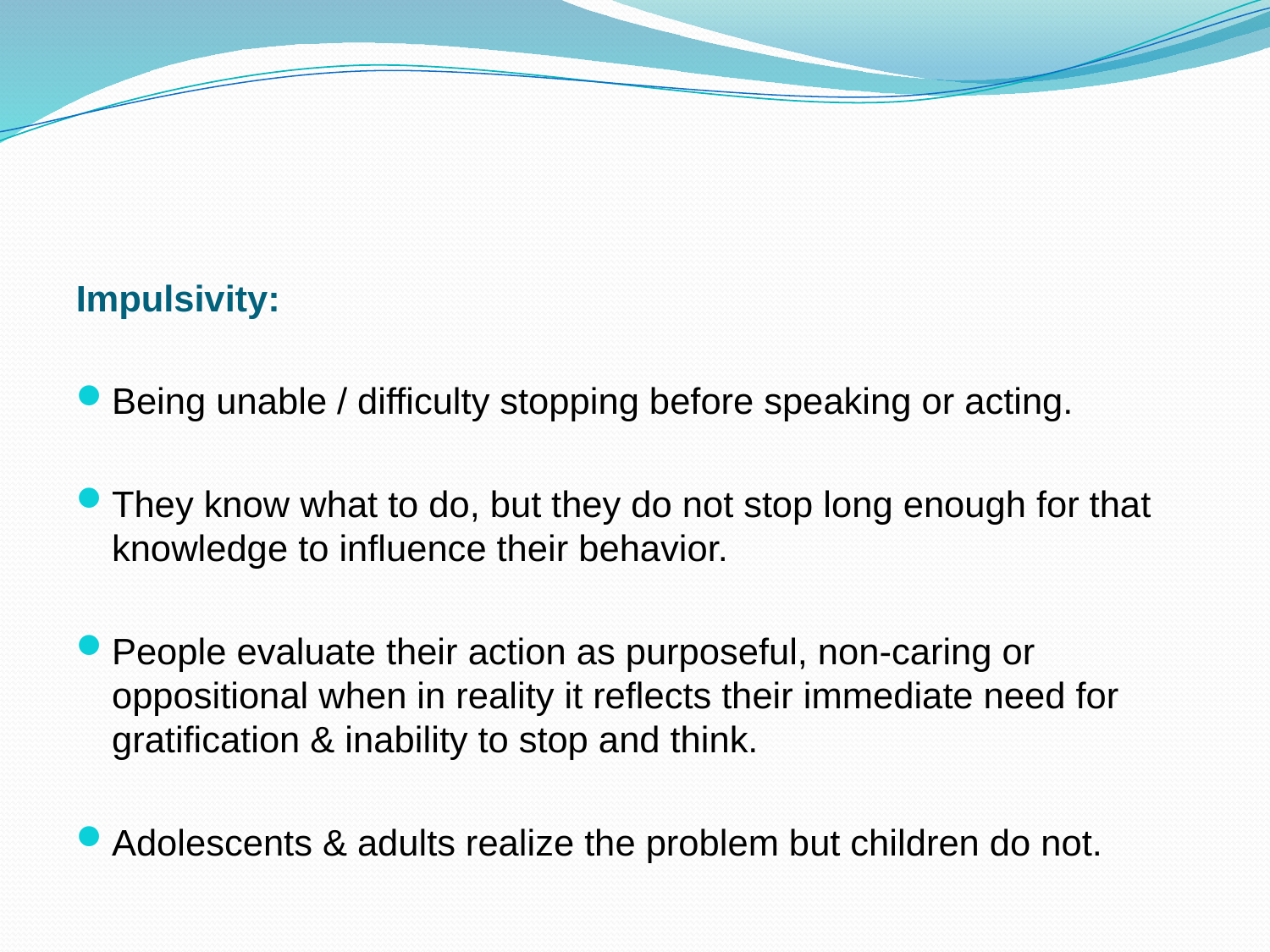

#
Impulsivity:

Being unable / difficulty stopping before speaking or acting.

They know what to do, but they do not stop long enough for that knowledge to influence their behavior.

People evaluate their action as purposeful, non-caring or oppositional when in reality it reflects their immediate need for gratification & inability to stop and think.

Adolescents & adults realize the problem but children do not.